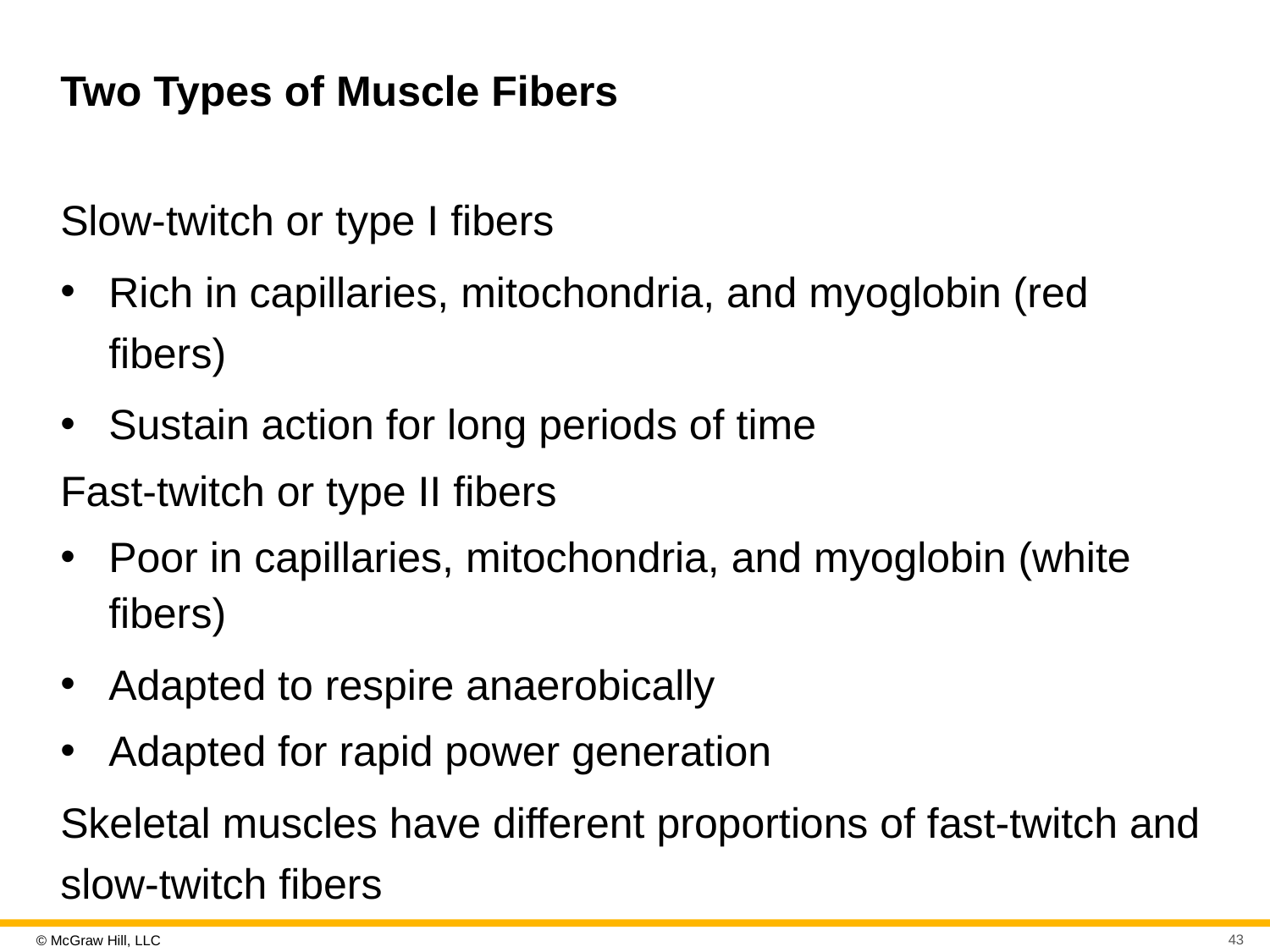

# Two Types of Muscle Fibers
Slow-twitch or type I fibers
Rich in capillaries, mitochondria, and myoglobin (red fibers)
Sustain action for long periods of time
Fast-twitch or type II fibers
Poor in capillaries, mitochondria, and myoglobin (white fibers)
Adapted to respire anaerobically
Adapted for rapid power generation
Skeletal muscles have different proportions of fast-twitch and slow-twitch fibers
43